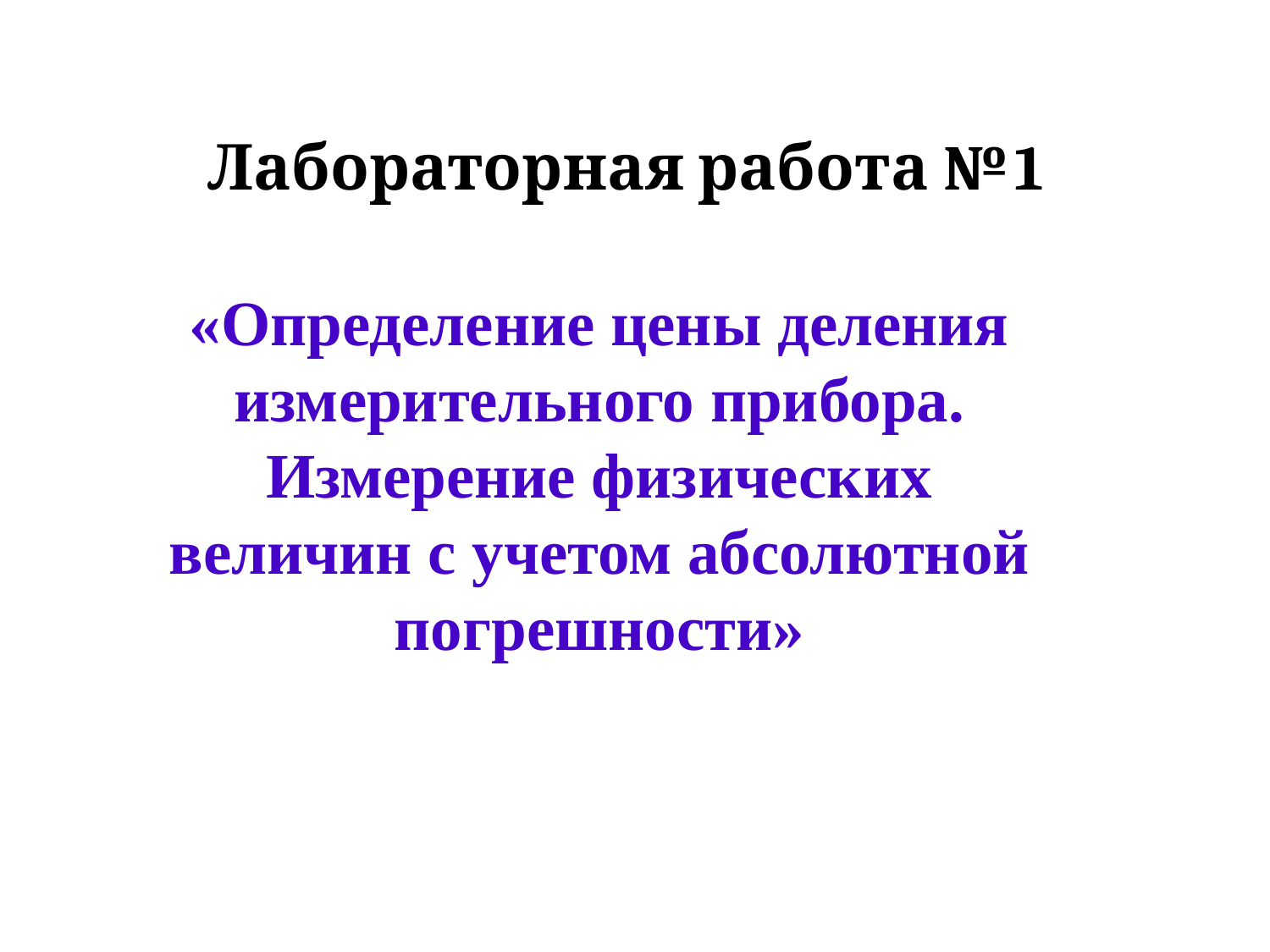

# Лабораторная работа №1
«Определение цены деления измерительного прибора. Измерение физических величин с учетом абсолютной погрешности»